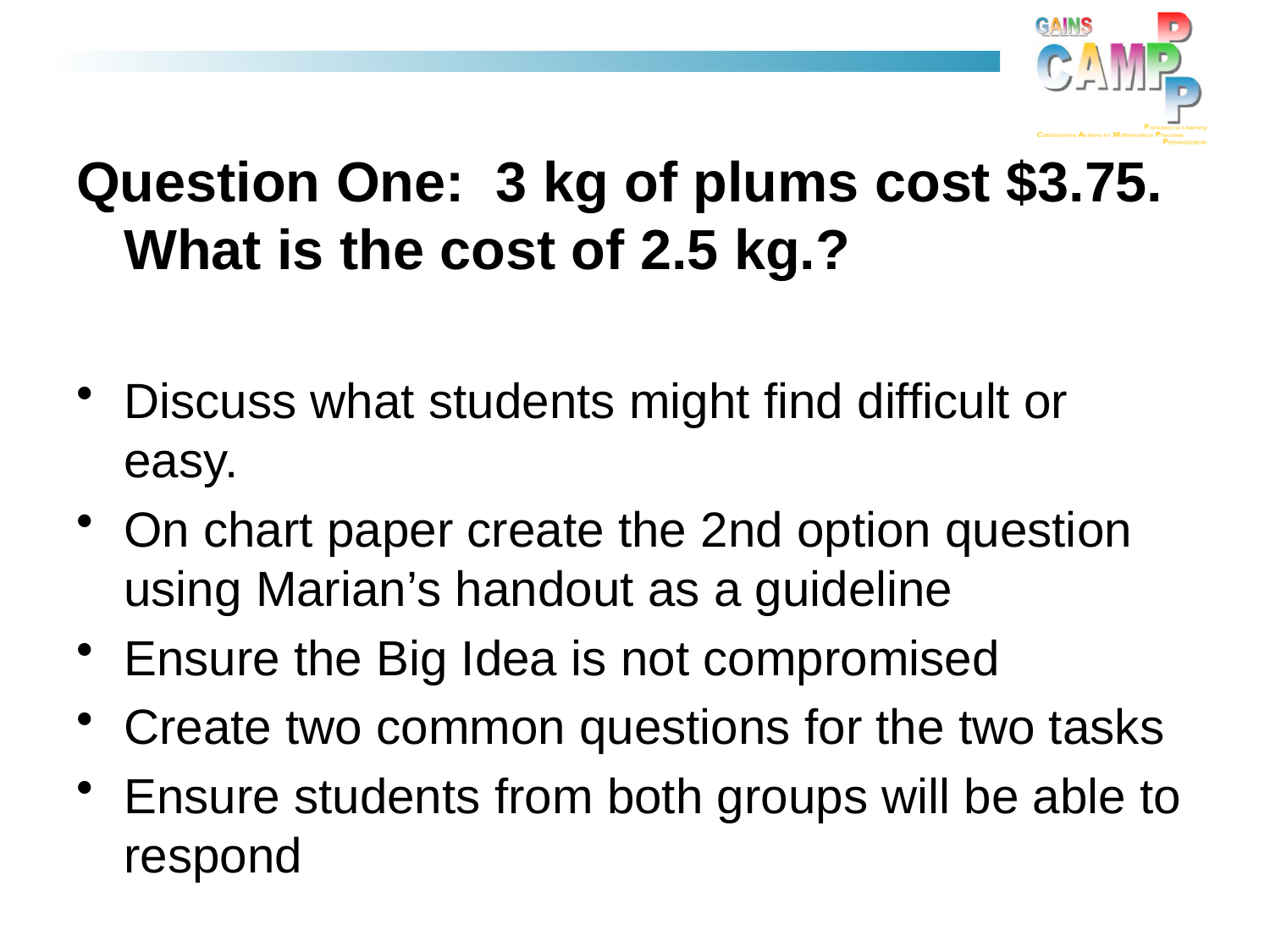

Question One:  3 kg of plums cost $3.75.  What is the cost of 2.5 kg.?

Discuss what students might find difficult or easy.
On chart paper create the 2nd option question using Marian’s handout as a guideline
Ensure the Big Idea is not compromised
Create two common questions for the two tasks
Ensure students from both groups will be able to respond